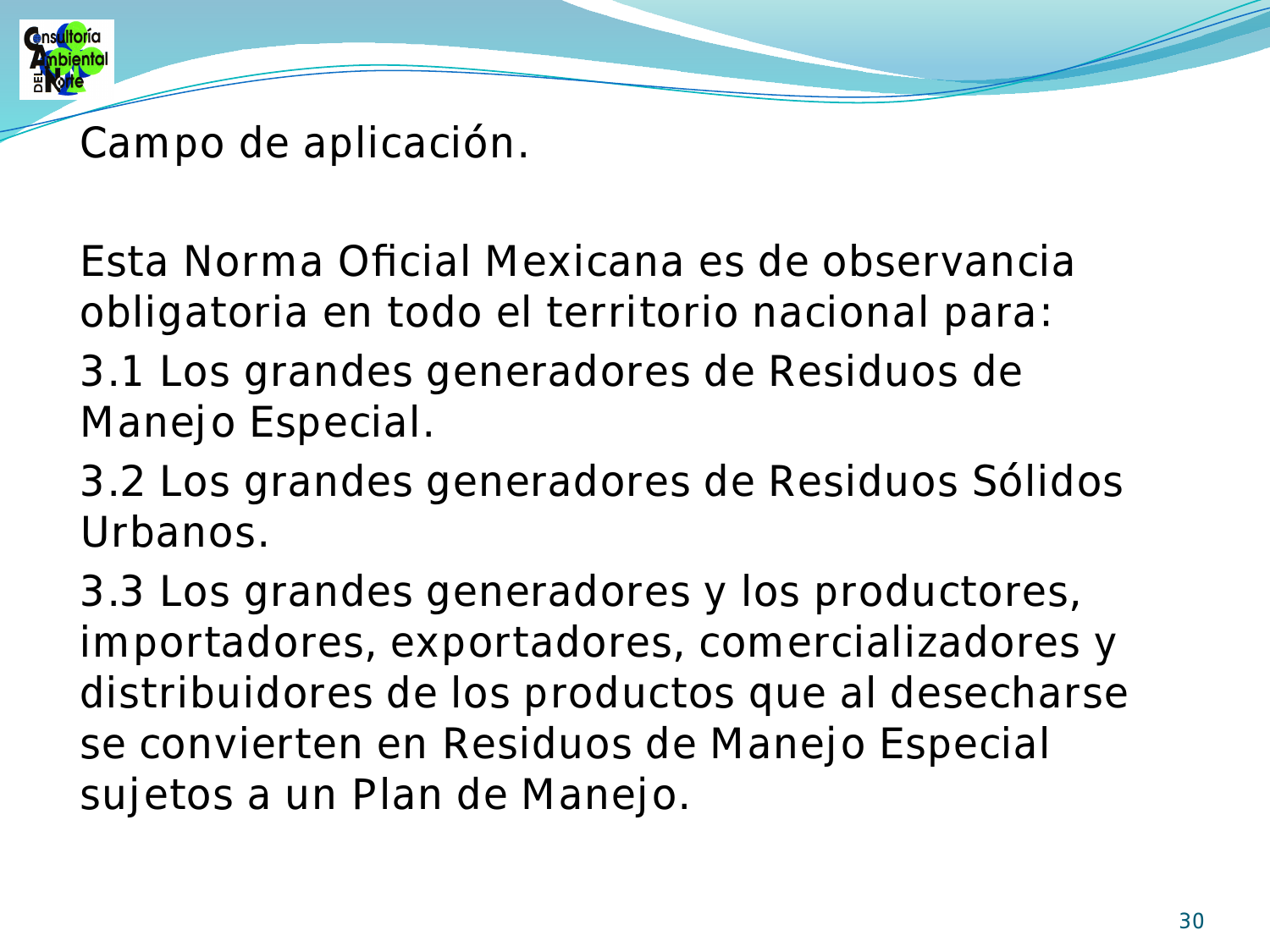

Campo de aplicación.

Esta Norma Oficial Mexicana es de observancia obligatoria en todo el territorio nacional para:
3.1 Los grandes generadores de Residuos de Manejo Especial.
3.2 Los grandes generadores de Residuos Sólidos Urbanos.
3.3 Los grandes generadores y los productores, importadores, exportadores, comercializadores y distribuidores de los productos que al desecharse se convierten en Residuos de Manejo Especial sujetos a un Plan de Manejo.

30